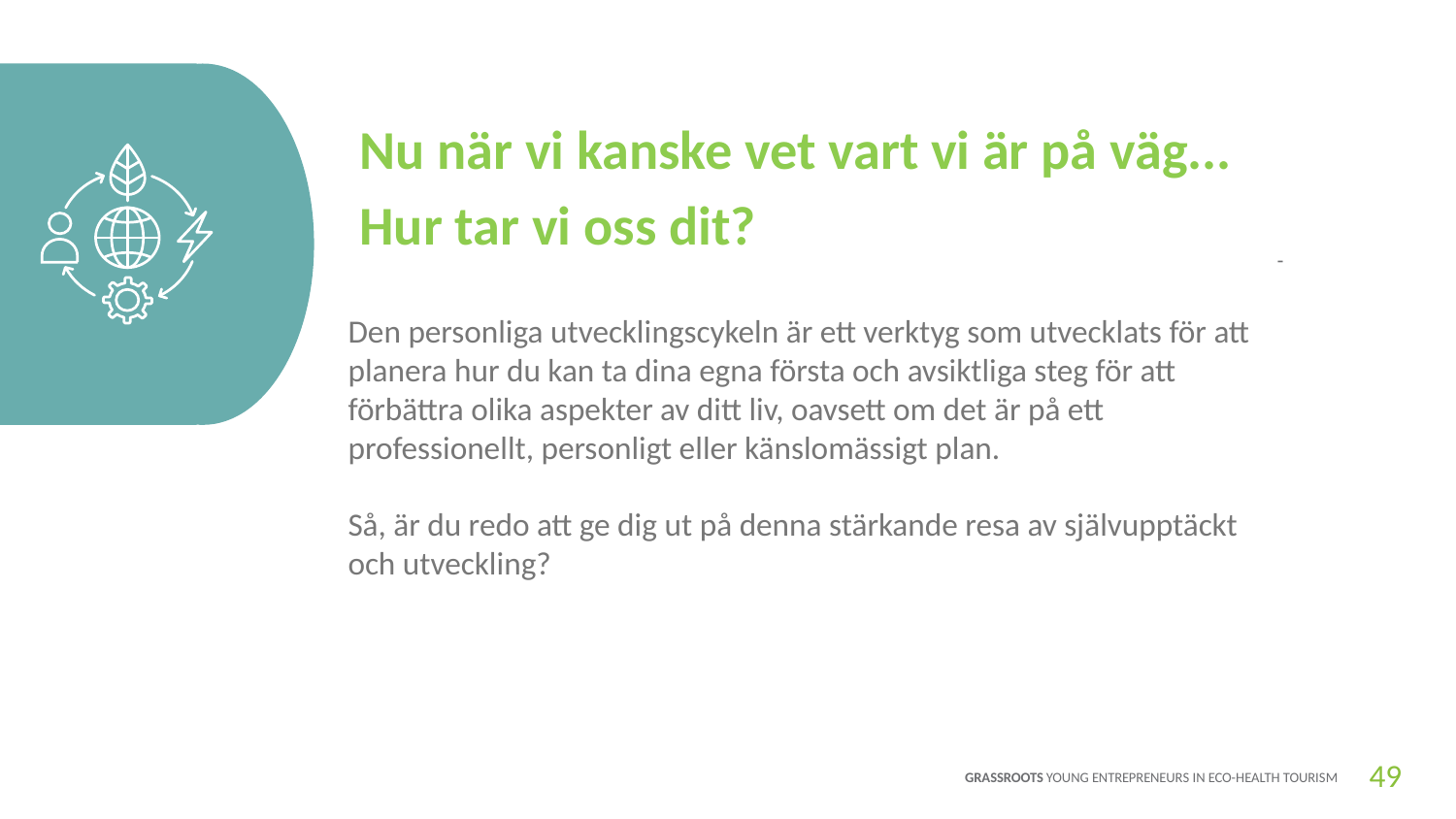

Nu när vi kanske vet vart vi är på väg...
Hur tar vi oss dit?

Den personliga utvecklingscykeln är ett verktyg som utvecklats för att planera hur du kan ta dina egna första och avsiktliga steg för att förbättra olika aspekter av ditt liv, oavsett om det är på ett professionellt, personligt eller känslomässigt plan.

Så, är du redo att ge dig ut på denna stärkande resa av självupptäckt och utveckling?

-
49